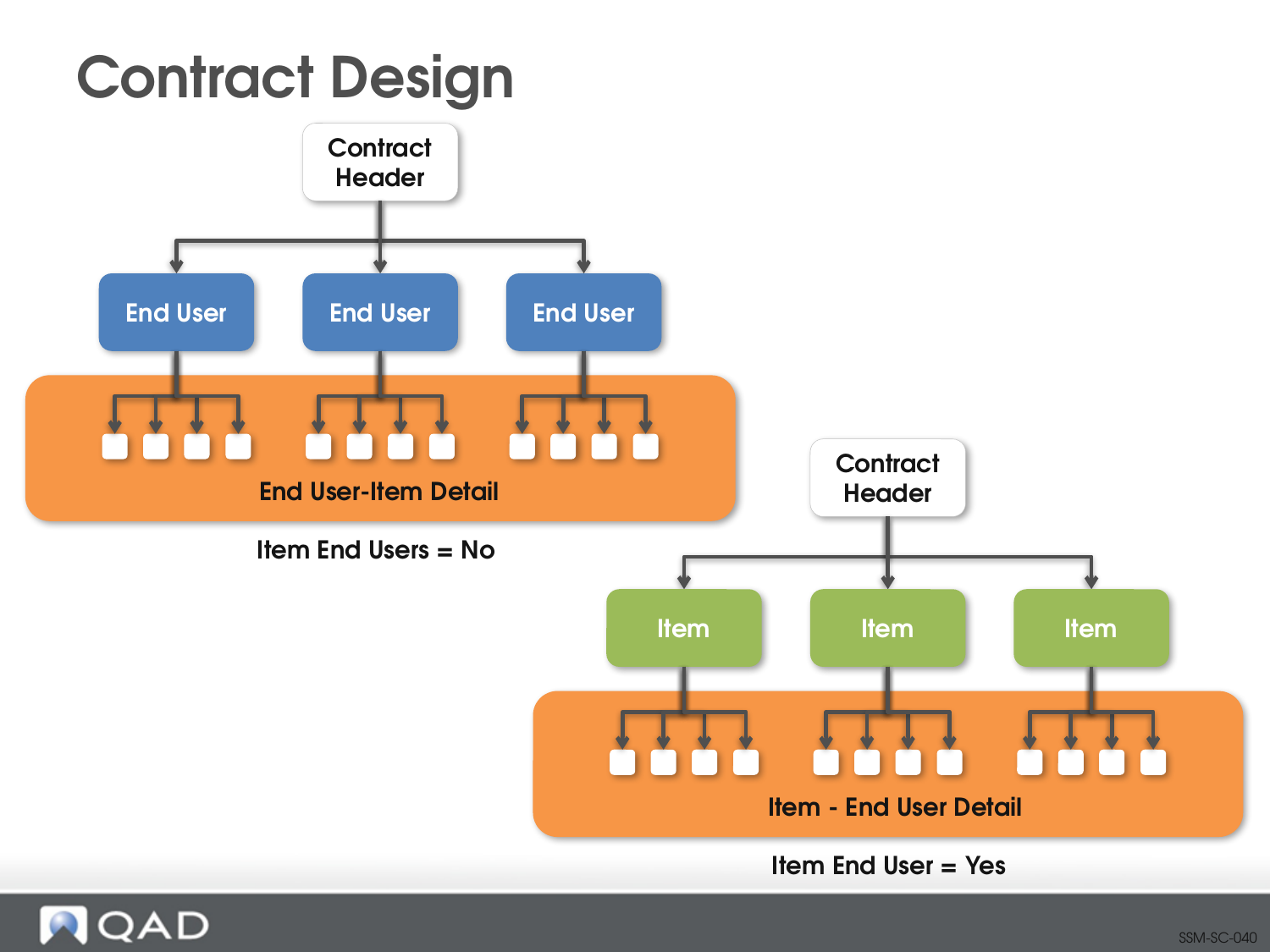

# Contract Design
Contract Header
End User
End User
End User

Contract Header
End User-Item Detail
Item End Users = No
Item
Item
Item

Item - End User Detail
Item End User = Yes
SSM-SC-040